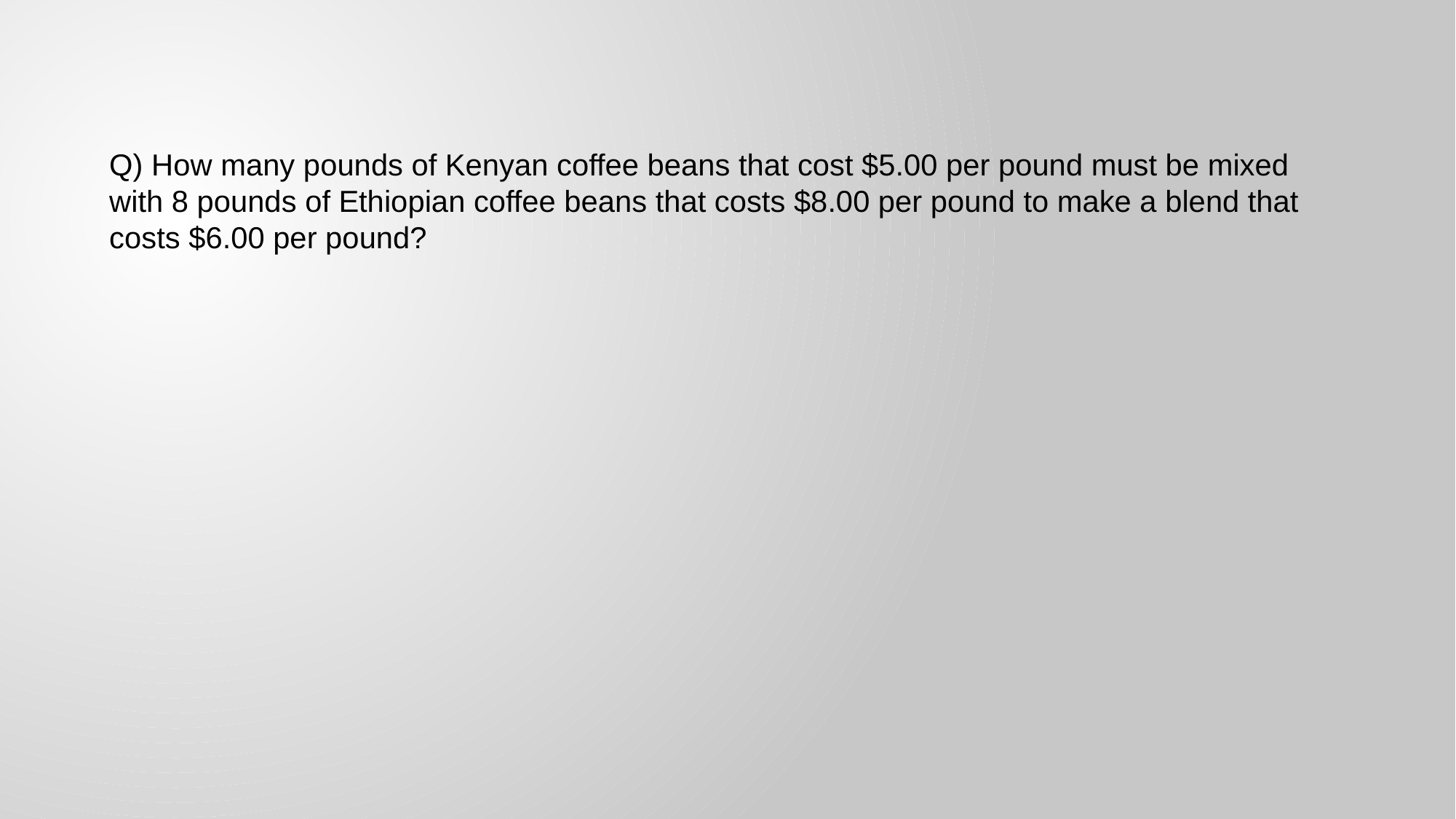

Q) How many pounds of Kenyan coffee beans that cost $5.00 per pound must be mixed with 8 pounds of Ethiopian coffee beans that costs $8.00 per pound to make a blend that costs $6.00 per pound?